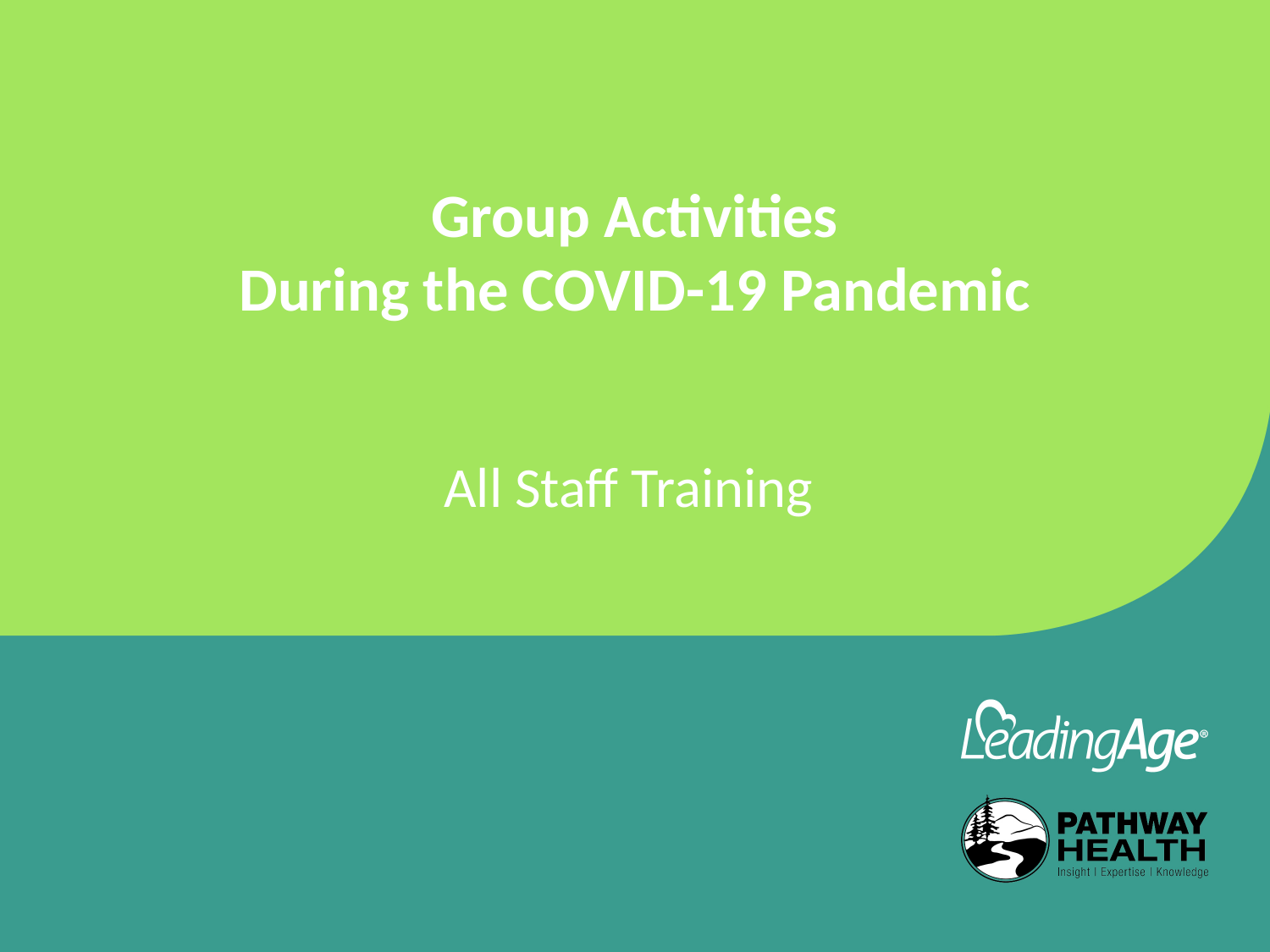

# Group Activities During the COVID-19 Pandemic
All Staff Training